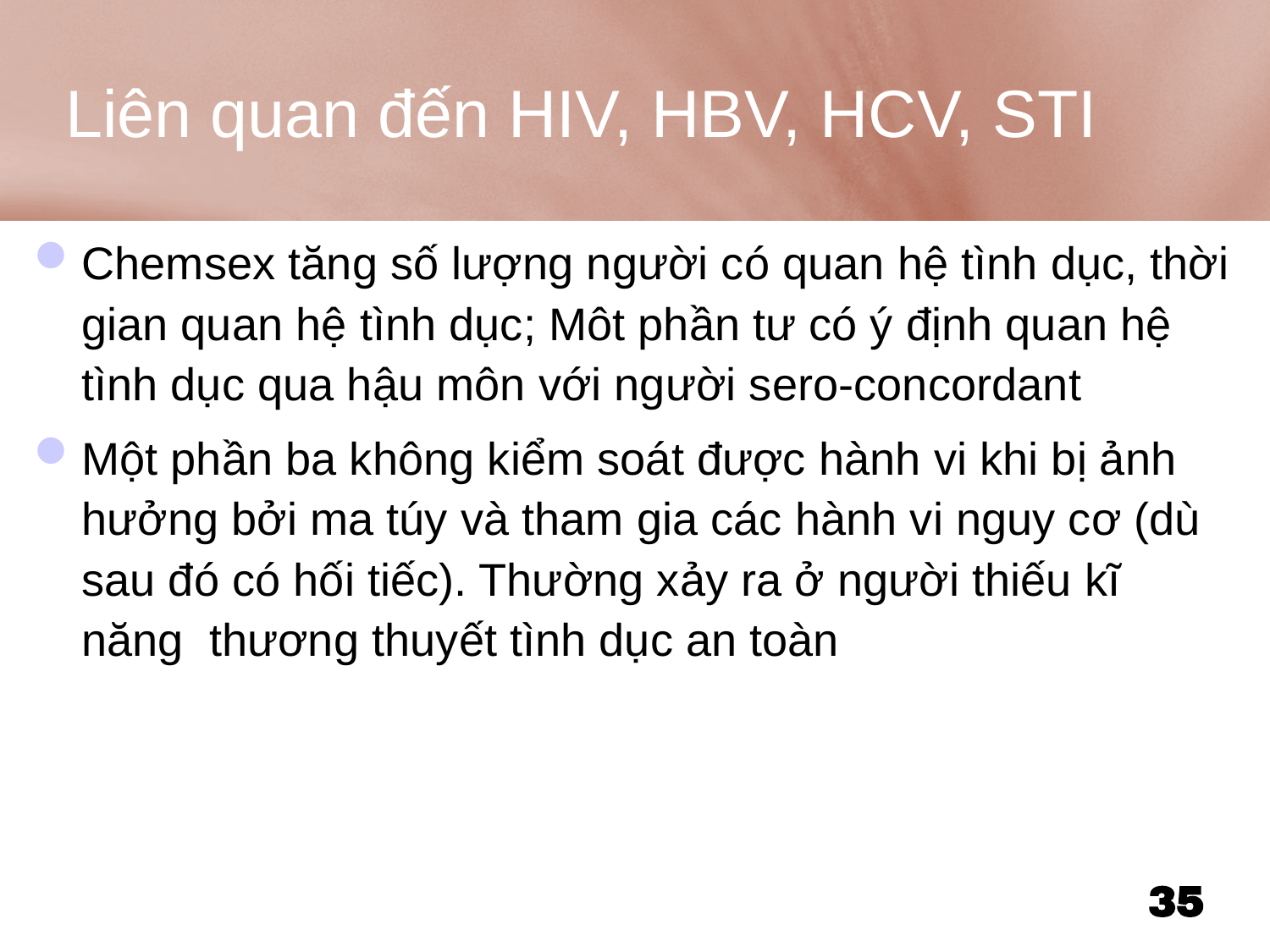

# Liên quan đến HIV, HBV, HCV, STI
Chemsex tăng số lượng người có quan hệ tình dục, thời gian quan hệ tình dục; Môt phần tư có ý định quan hệ tình dục qua hậu môn với người sero-concordant
Một phần ba không kiểm soát được hành vi khi bị ảnh hưởng bởi ma túy và tham gia các hành vi nguy cơ (dù sau đó có hối tiếc). Thường xảy ra ở người thiếu kĩ năng  thương thuyết tình dục an toàn
35